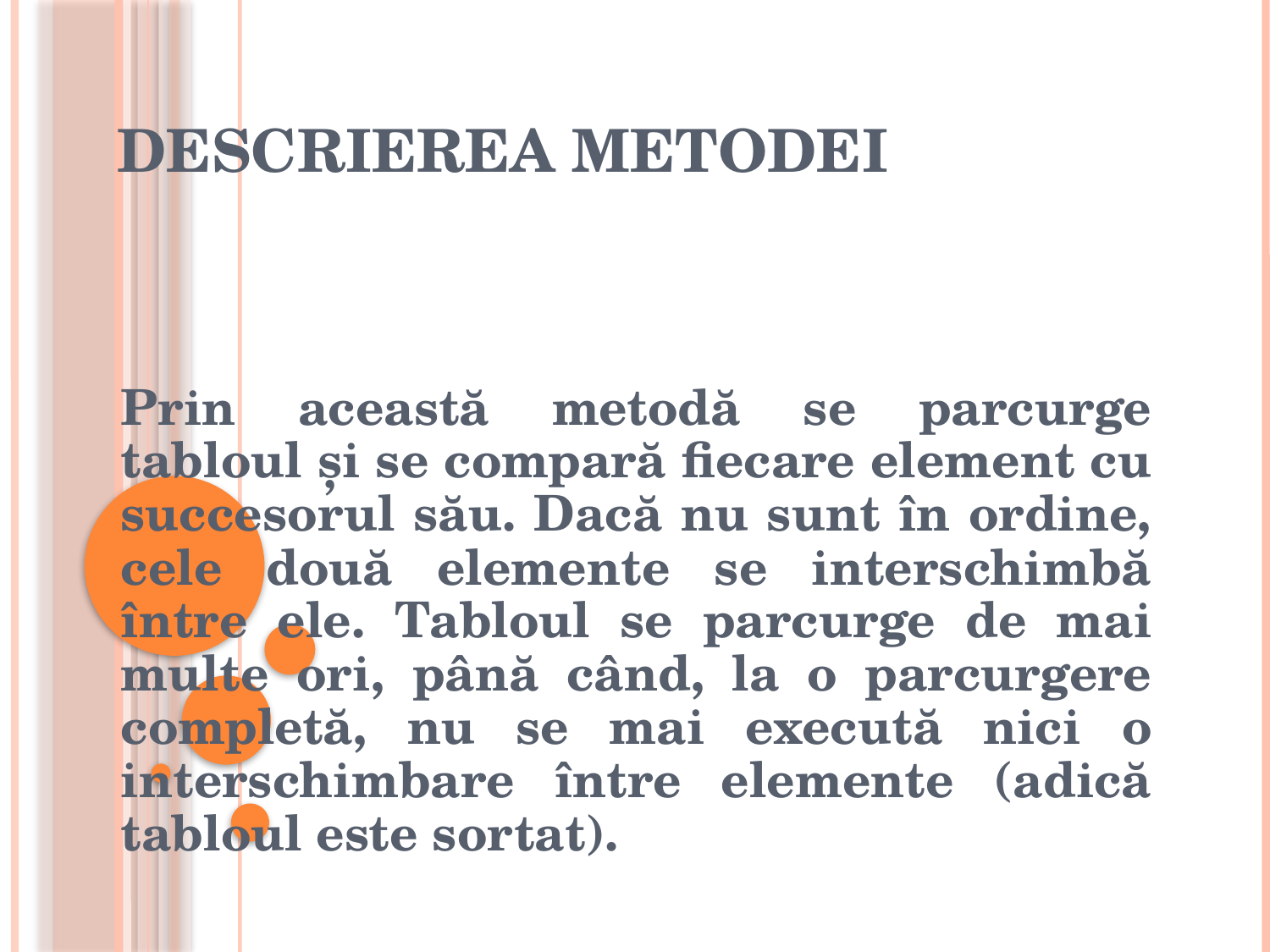

# DESCRIEREA METODEI

Prin această metodă se parcurge tabloul şi se compară fiecare element cu succesorul său. Dacă nu sunt în ordine, cele două elemente se interschimbă între ele. Tabloul se parcurge de mai multe ori, până când, la o parcurgere completă, nu se mai execută nici o interschimbare între elemente (adică tabloul este sortat).